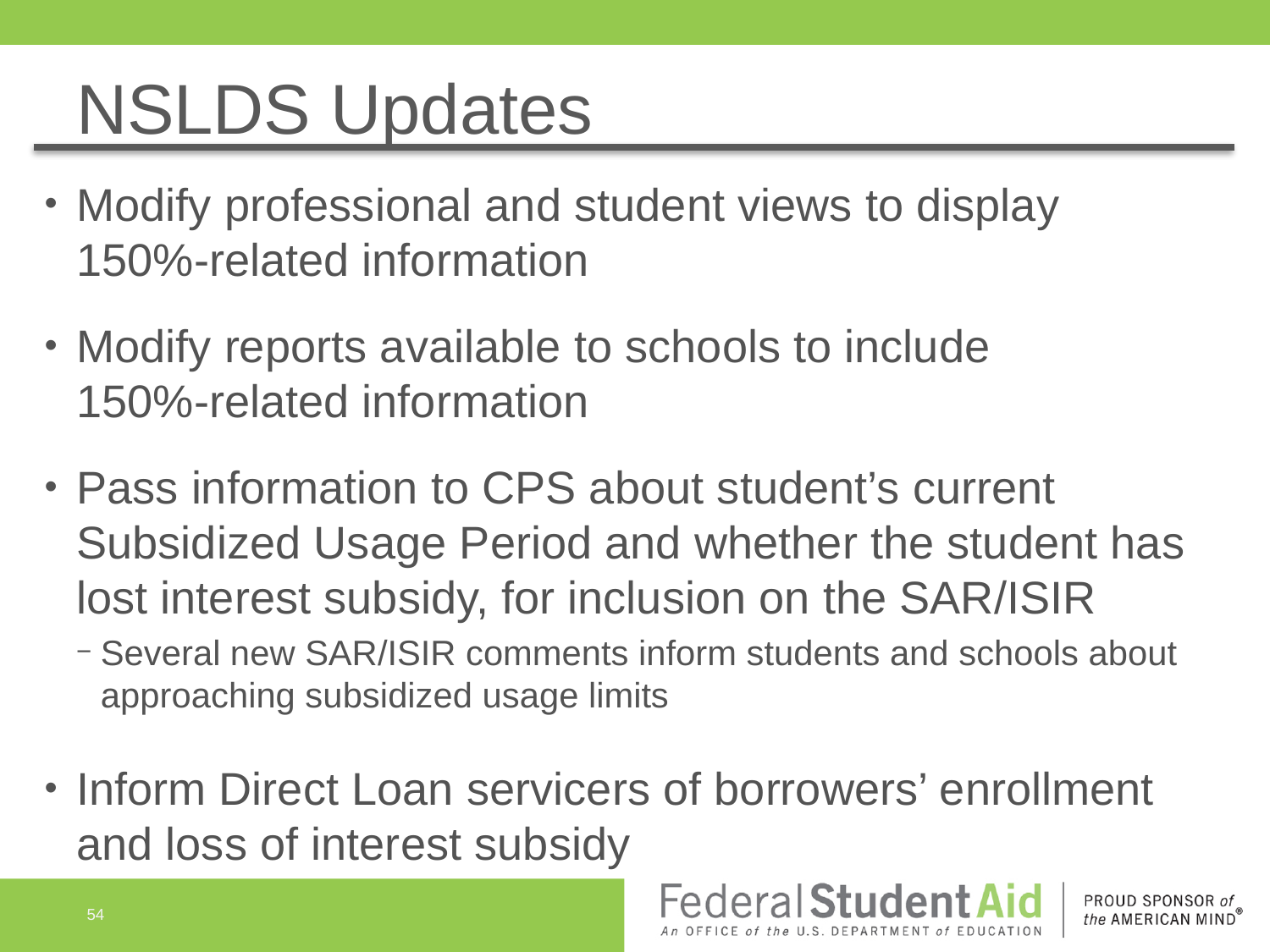

# NSLDS Updates
Modify professional and student views to display 150%-related information

Modify reports available to schools to include
150%-related information

Pass information to CPS about student’s current Subsidized Usage Period and whether the student has lost interest subsidy, for inclusion on the SAR/ISIR
Several new SAR/ISIR comments inform students and schools about approaching subsidized usage limits

Inform Direct Loan servicers of borrowers’ enrollment and loss of interest subsidy
54